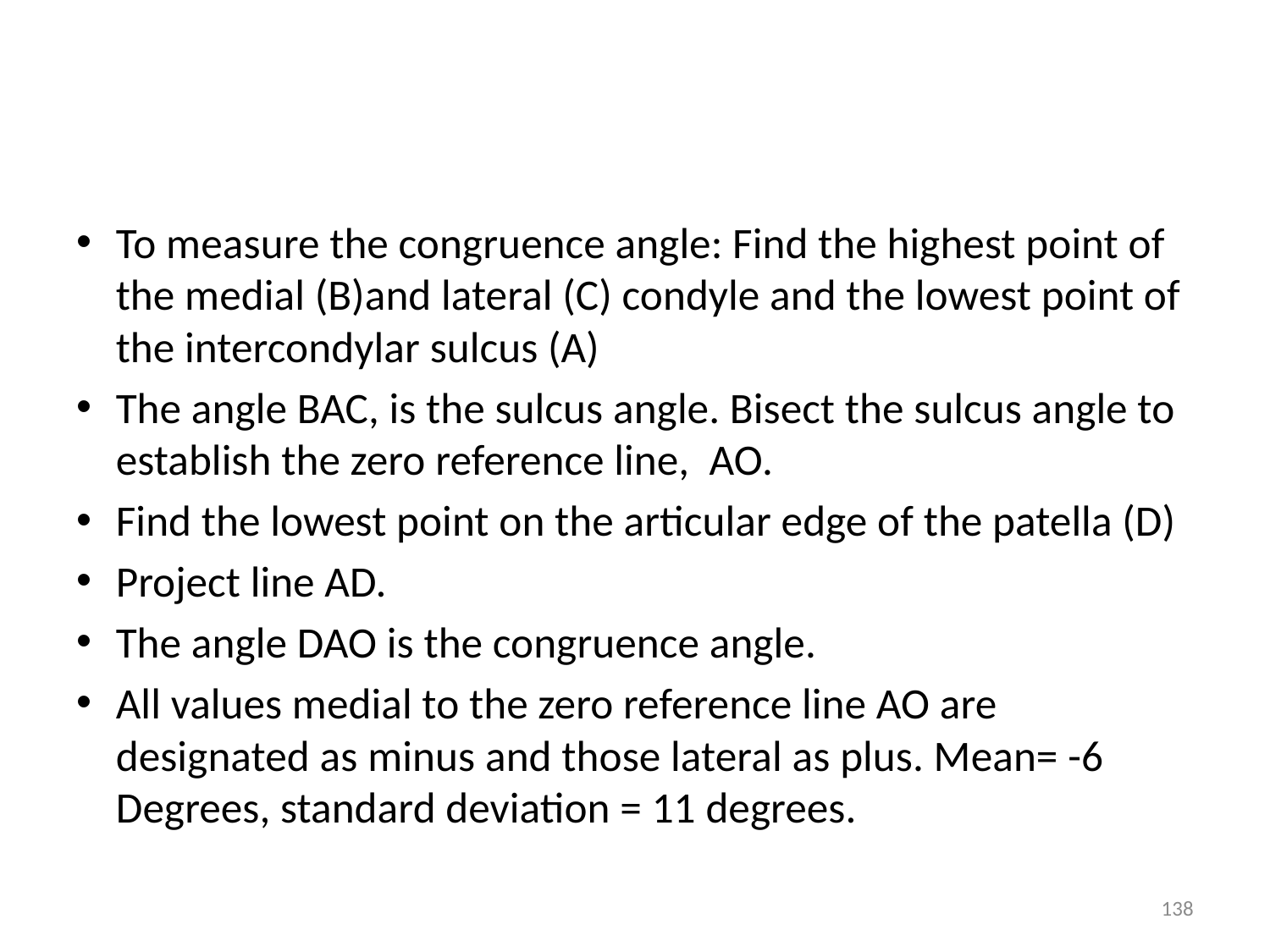

#
To measure the congruence angle: Find the highest point of the medial (B)and lateral (C) condyle and the lowest point of the intercondylar sulcus (A)
The angle BAC, is the sulcus angle. Bisect the sulcus angle to establish the zero reference line,  AO.
Find the lowest point on the articular edge of the patella (D)
Project line AD.
The angle DAO is the congruence angle.
All values medial to the zero reference line AO are designated as minus and those lateral as plus. Mean= -6 Degrees, standard deviation = 11 degrees.
138